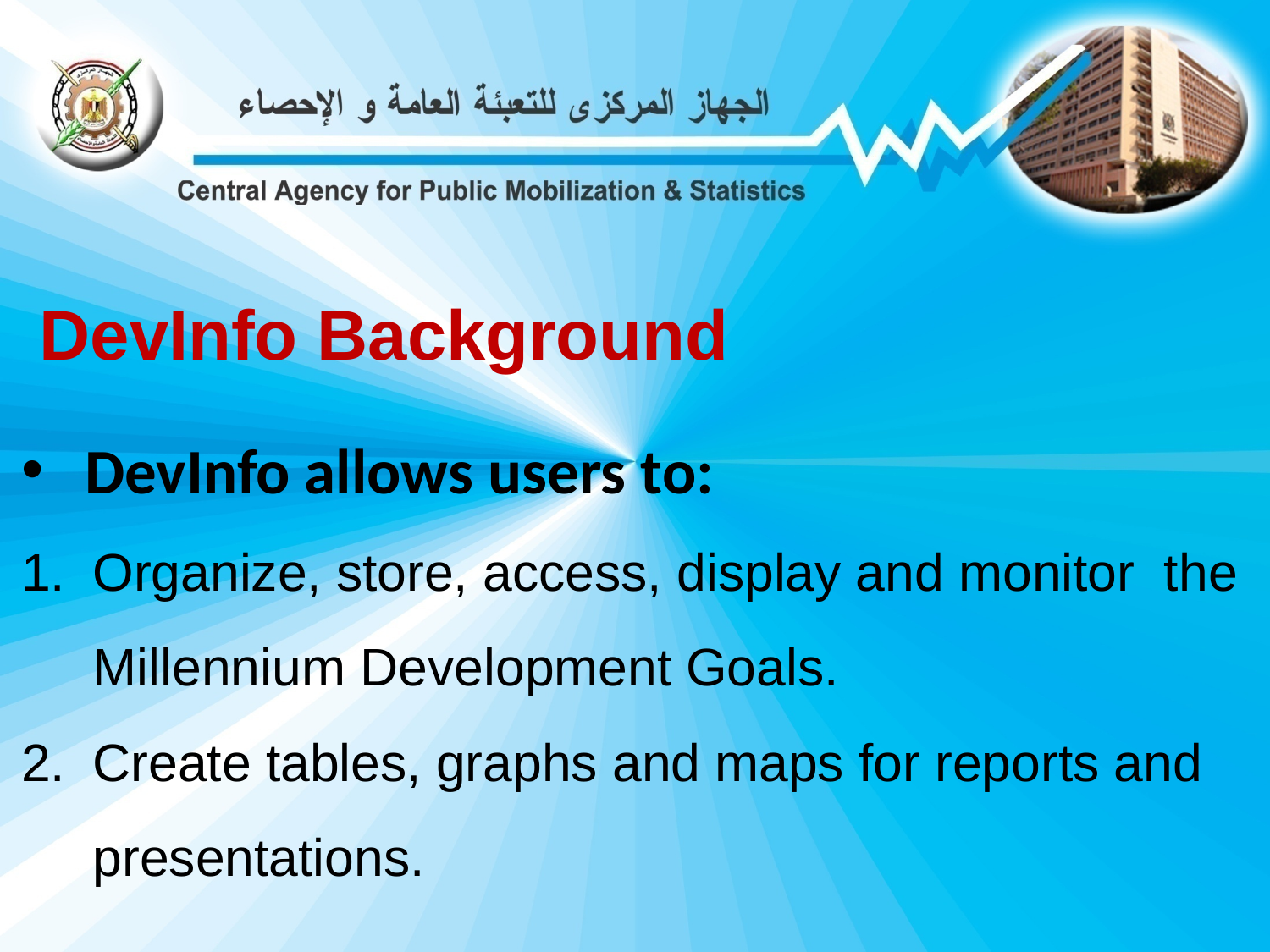

DevInfo Background
DevInfo allows users to:
Organize, store, access, display and monitor  the Millennium Development Goals.
Create tables, graphs and maps for reports and presentations.